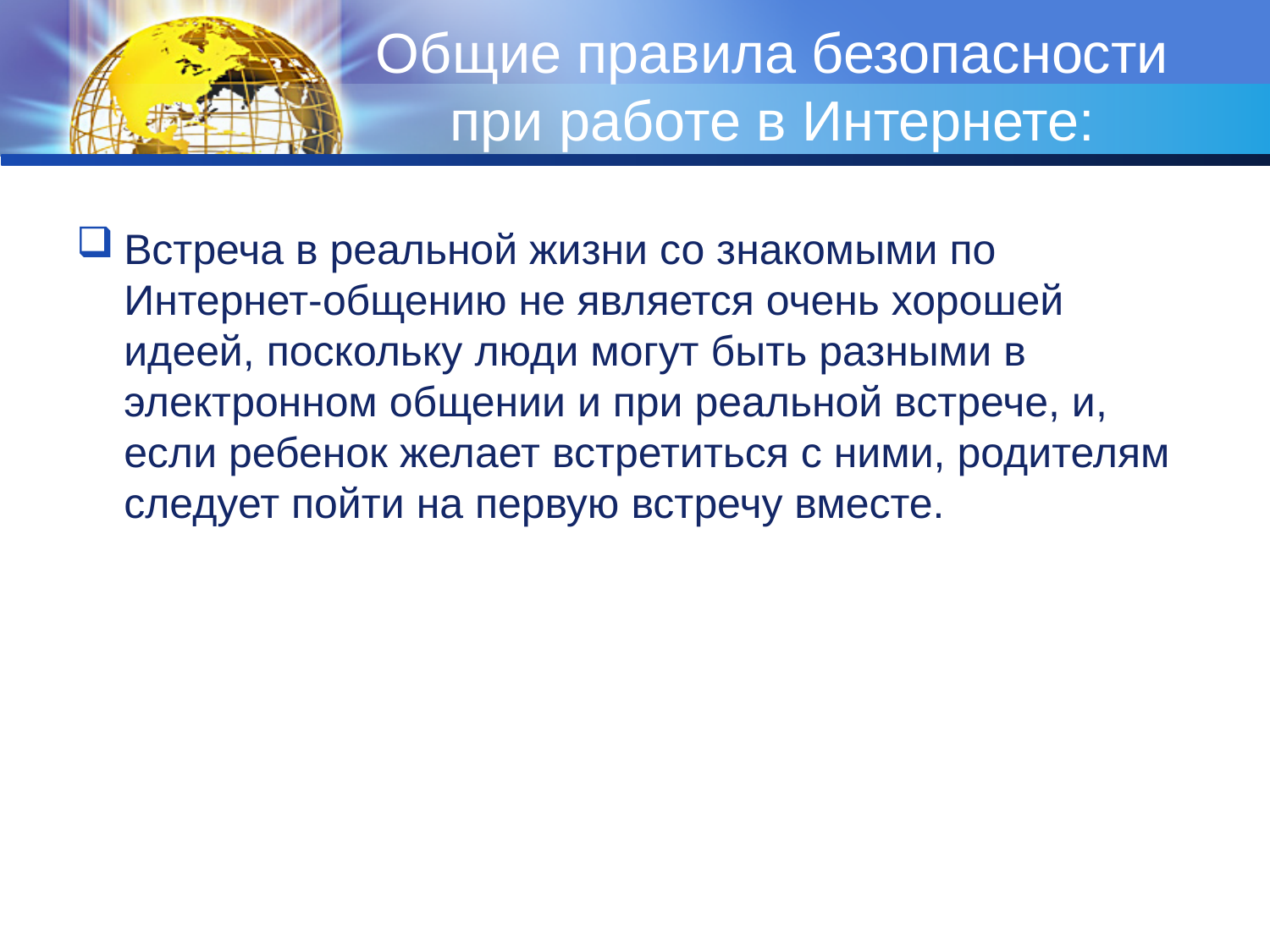

# Общие правила безопасности при работе в Интернете:

Встреча в реальной жизни со знакомыми по Интернет-общению не является очень хорошей идеей, поскольку люди могут быть разными в электронном общении и при реальной встрече, и, если ребенок желает встретиться с ними, родителям следует пойти на первую встречу вместе.